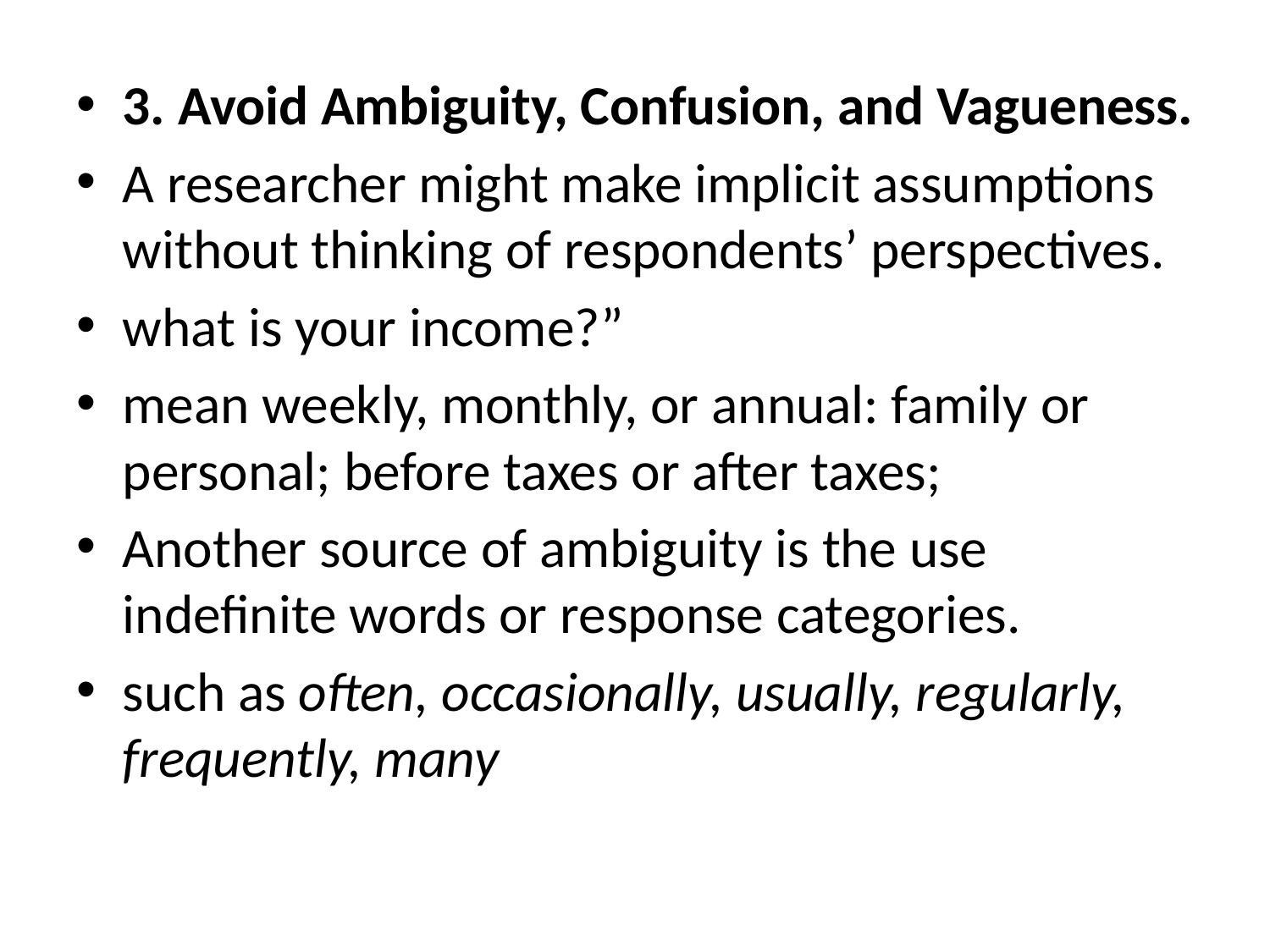

3. Avoid Ambiguity, Confusion, and Vagueness.
A researcher might make implicit assumptions without thinking of respondents’ perspectives.
what is your income?”
mean weekly, monthly, or annual: family or personal; before taxes or after taxes;
Another source of ambiguity is the use indefinite words or response categories.
such as often, occasionally, usually, regularly, frequently, many